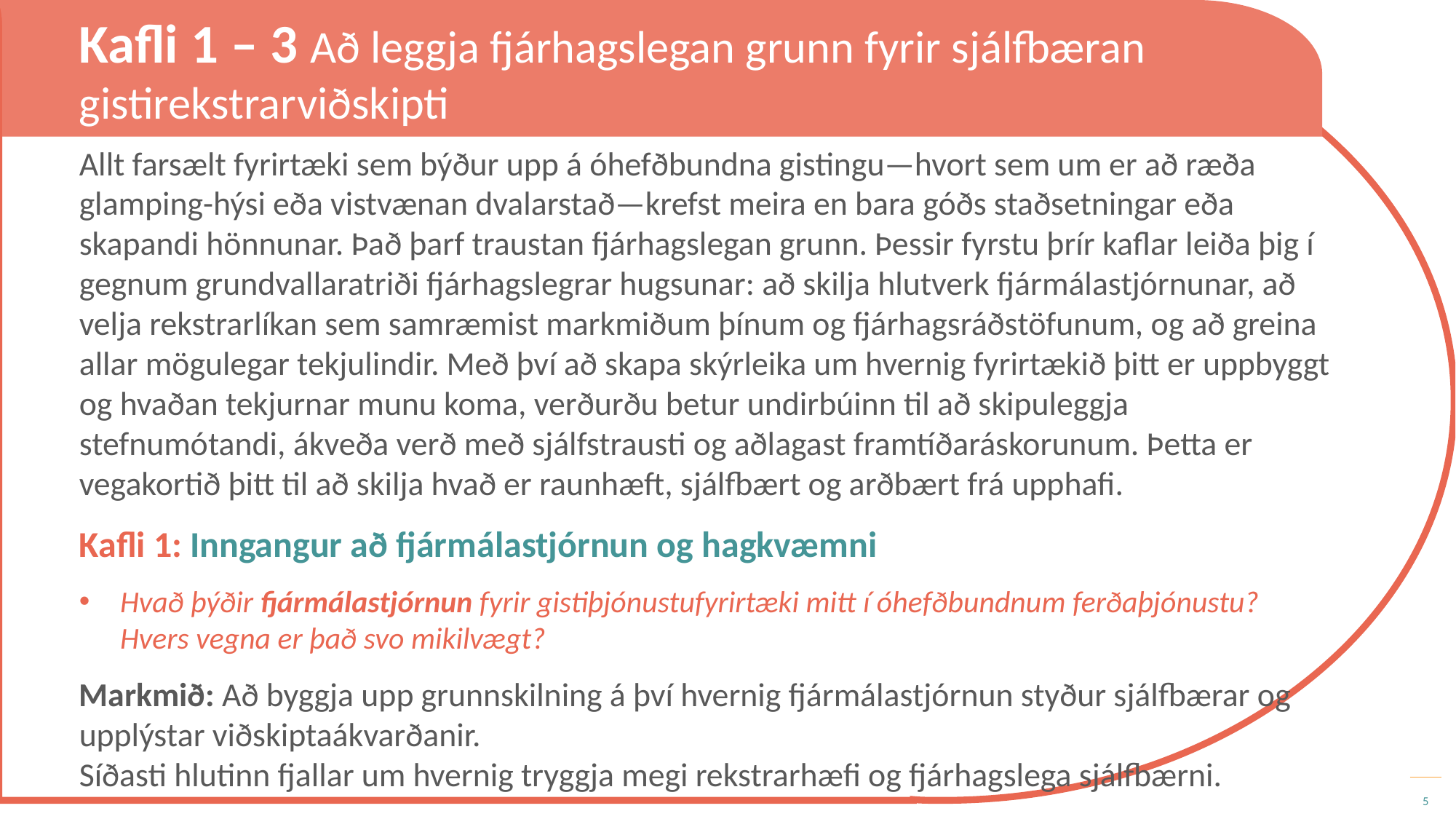

Kafli 1 – 3 Að leggja fjárhagslegan grunn fyrir sjálfbæran gistirekstrar­viðskipti
Allt farsælt fyrirtæki sem býður upp á óhefðbundna gistingu—hvort sem um er að ræða glamping-hýsi eða vistvænan dvalarstað—krefst meira en bara góðs staðsetningar eða skapandi hönnunar. Það þarf traustan fjárhagslegan grunn. Þessir fyrstu þrír kaflar leiða þig í gegnum grundvallaratriði fjárhagslegrar hugsunar: að skilja hlutverk fjármálastjórnunar, að velja rekstrarlíkan sem samræmist markmiðum þínum og fjárhagsráðstöfunum, og að greina allar mögulegar tekjulindir. Með því að skapa skýrleika um hvernig fyrirtækið þitt er uppbyggt og hvaðan tekjurnar munu koma, verðurðu betur undirbúinn til að skipuleggja stefnumótandi, ákveða verð með sjálfstrausti og aðlagast framtíðaráskorunum. Þetta er vegakortið þitt til að skilja hvað er raunhæft, sjálfbært og arðbært frá upphafi.
Kafli 1: Inngangur að fjármálastjórnun og hagkvæmni
Hvað þýðir fjármálastjórnun fyrir gistiþjónustufyrirtæki mitt í óhefðbundnum ferðaþjónustu? Hvers vegna er það svo mikilvægt?
Markmið: Að byggja upp grunnskilning á því hvernig fjármálastjórnun styður sjálfbærar og upplýstar viðskiptaákvarðanir.
Síðasti hlutinn fjallar um hvernig tryggja megi rekstrarhæfi og fjárhagslega sjálfbærni.

5